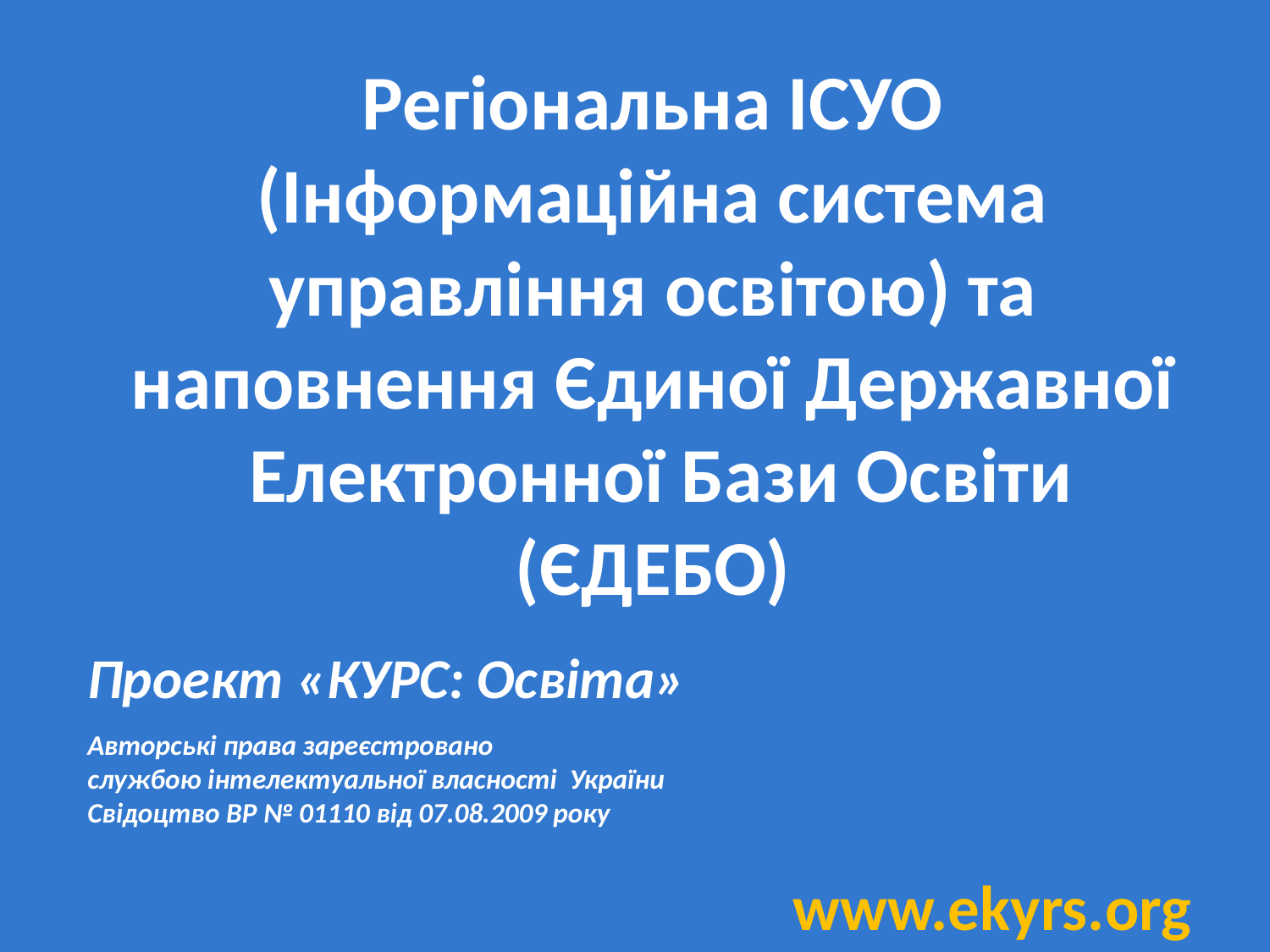

Регіональна ІСУО (Інформаційна система управління освітою) та наповнення Єдиної Державної  Електронної Бази Освіти (ЄДЕБО)
Проект «КУРС: Освіта»
Авторські права зареєстровано
службою інтелектуальної власності  України
Свідоцтво ВР № 01110 від 07.08.2009 року

www.ekyrs.org